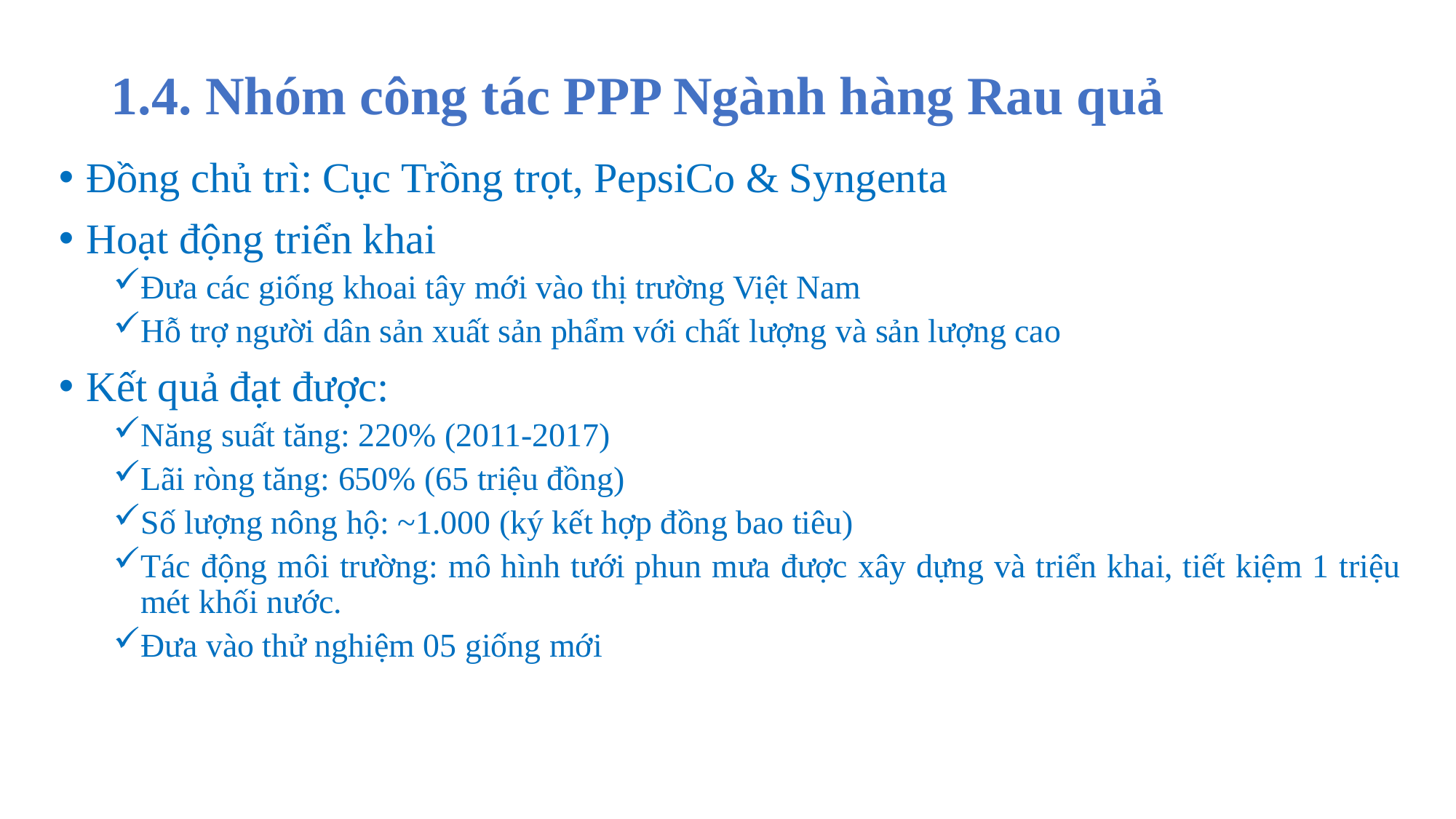

# 1.4. Nhóm công tác PPP Ngành hàng Rau quả
Đồng chủ trì: Cục Trồng trọt, PepsiCo & Syngenta
Hoạt động triển khai
Đưa các giống khoai tây mới vào thị trường Việt Nam
Hỗ trợ người dân sản xuất sản phẩm với chất lượng và sản lượng cao
Kết quả đạt được:
Năng suất tăng: 220% (2011-2017)
Lãi ròng tăng: 650% (65 triệu đồng)
Số lượng nông hộ: ~1.000 (ký kết hợp đồng bao tiêu)
Tác động môi trường: mô hình tưới phun mưa được xây dựng và triển khai, tiết kiệm 1 triệu mét khối nước.
Đưa vào thử nghiệm 05 giống mới